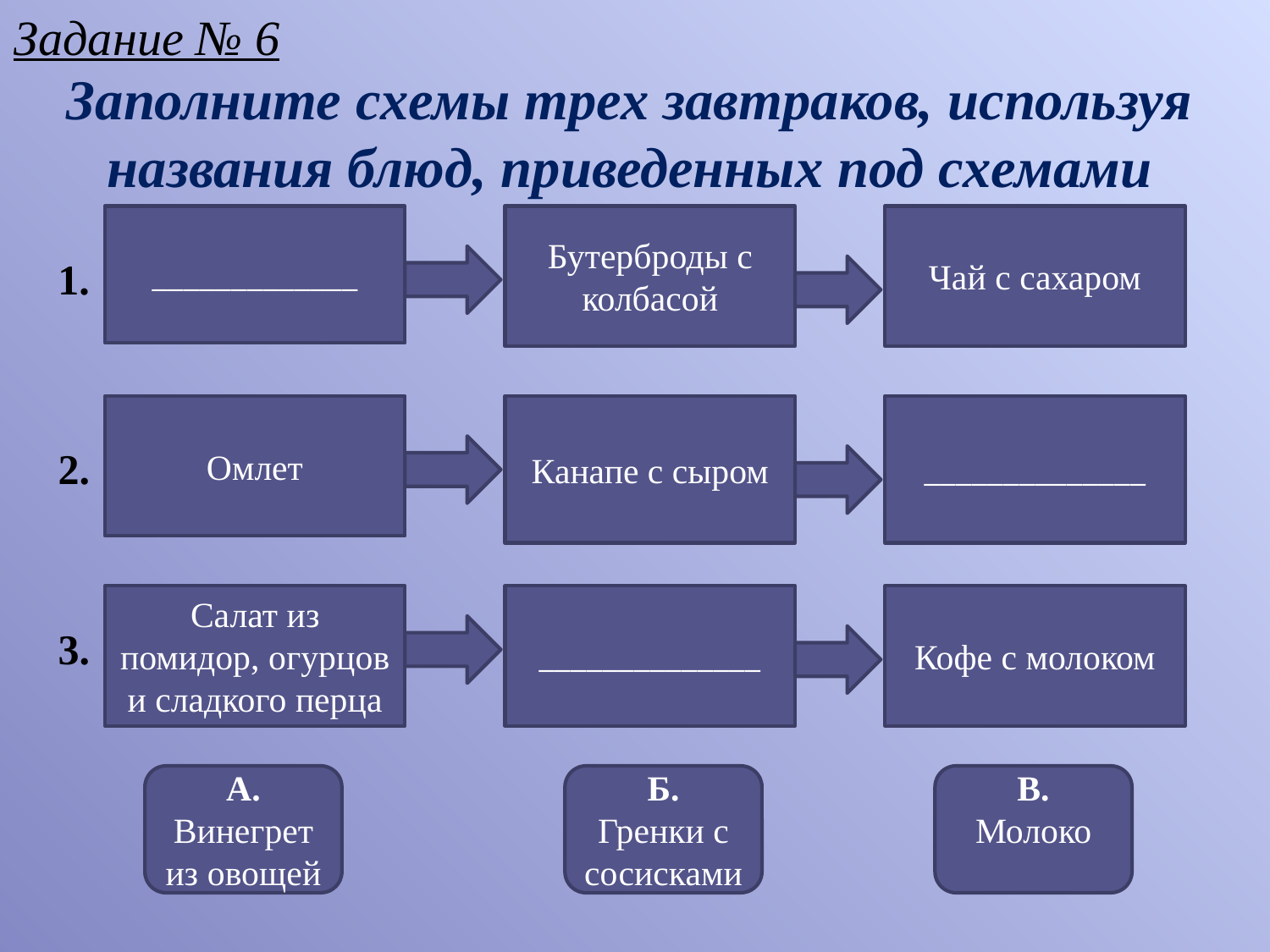

Задание № 6
# Заполните схемы трех завтраков, используя названия блюд, приведенных под схемами
_____________
Бутерброды с колбасой
Чай с сахаром
1.

Омлет
Канапе с сыром
______________
2.

Салат из помидор, огурцов и сладкого перца
______________
Кофе с молоком
3.

А.
Винегрет из овощей
Б.
Гренки с сосисками
В.
Молоко